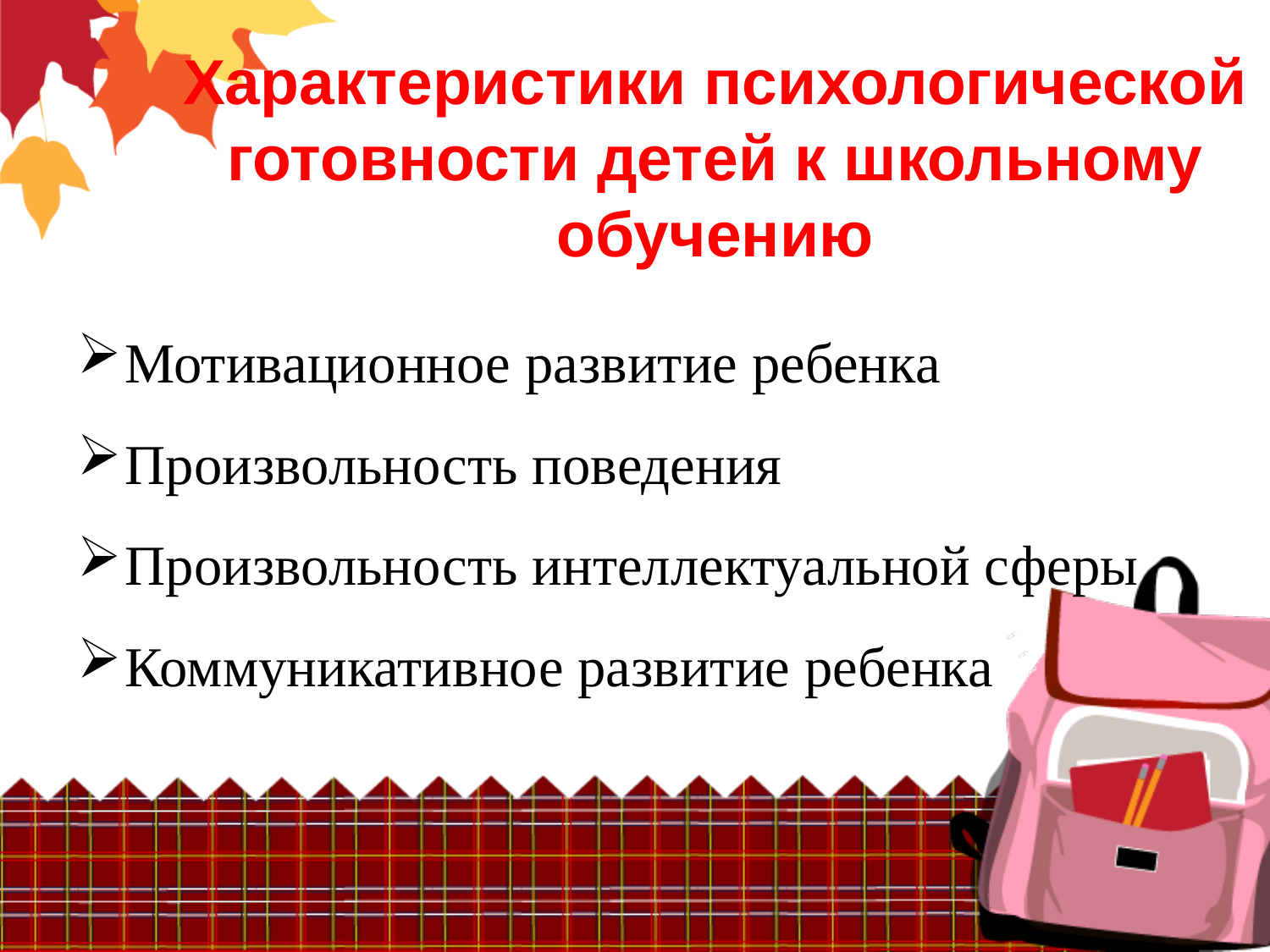

# Характеристики психологической готовности детей к школьному обучению
Мотивационное развитие ребенка
Произвольность поведения
Произвольность интеллектуальной сферы
Коммуникативное развитие ребенка